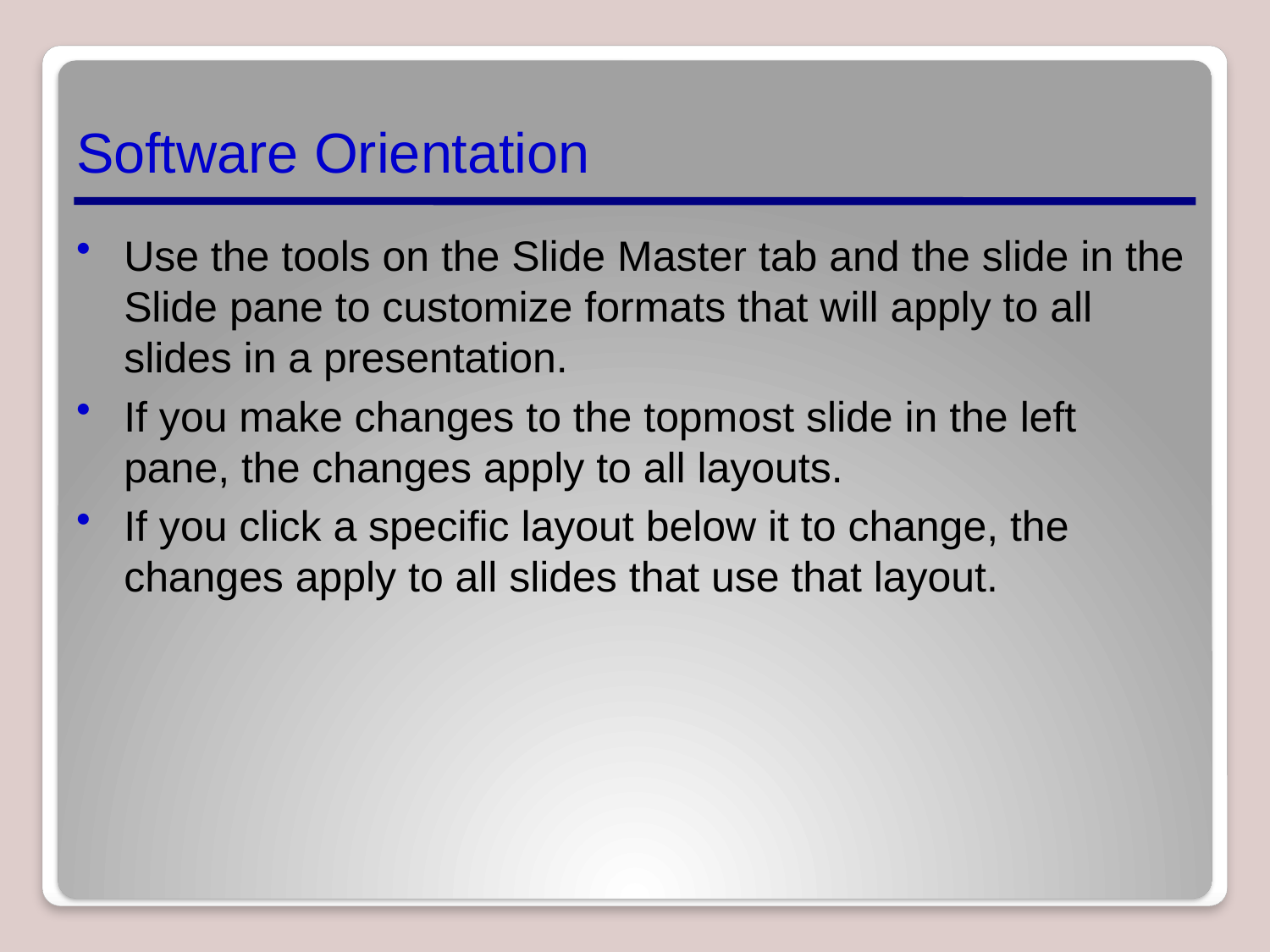

# Software Orientation
Use the tools on the Slide Master tab and the slide in the Slide pane to customize formats that will apply to all slides in a presentation.
If you make changes to the topmost slide in the left pane, the changes apply to all layouts.
If you click a specific layout below it to change, the changes apply to all slides that use that layout.